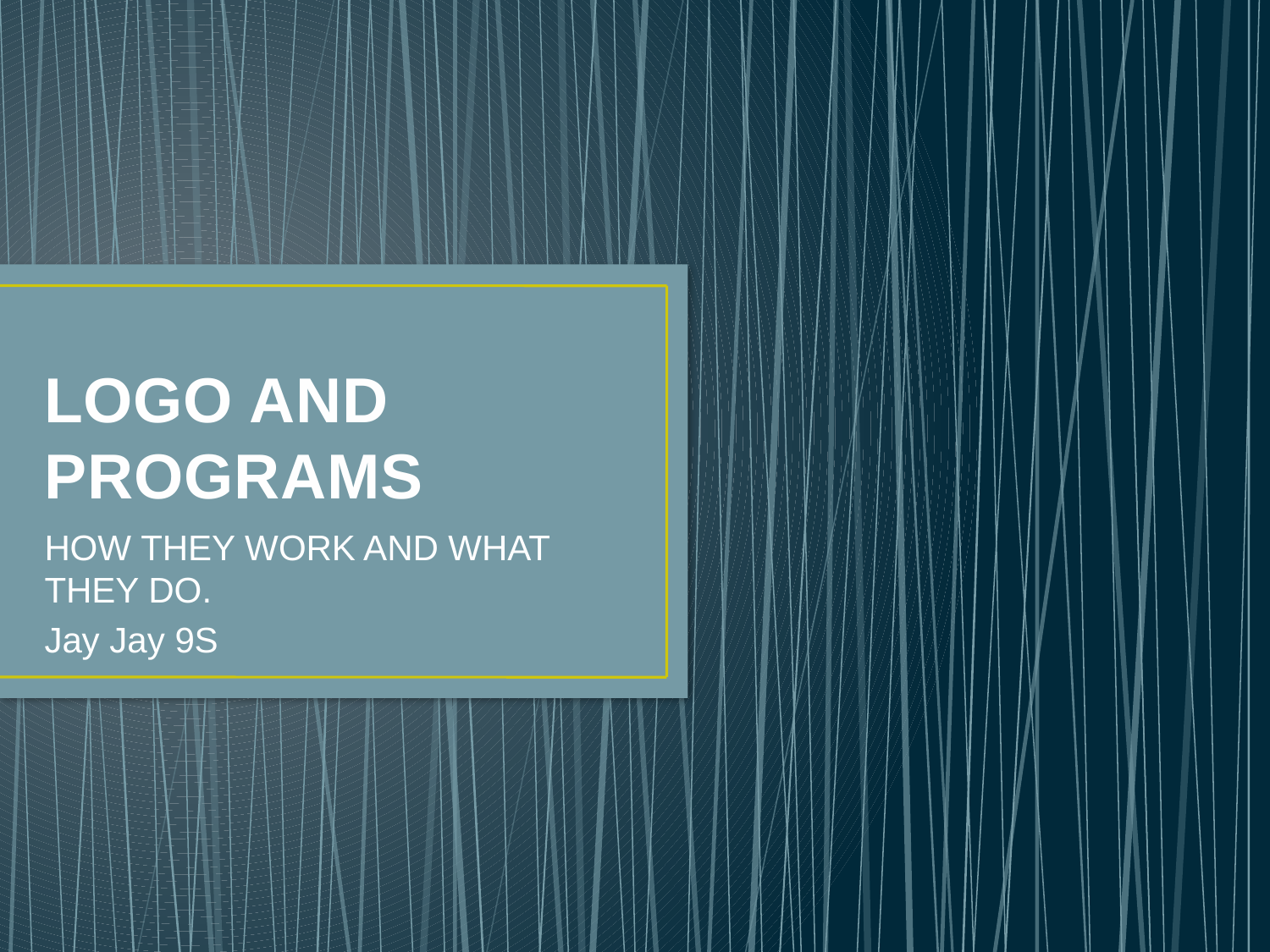

# LOGO AND PROGRAMS
HOW THEY WORK AND WHAT THEY DO.
Jay Jay 9S